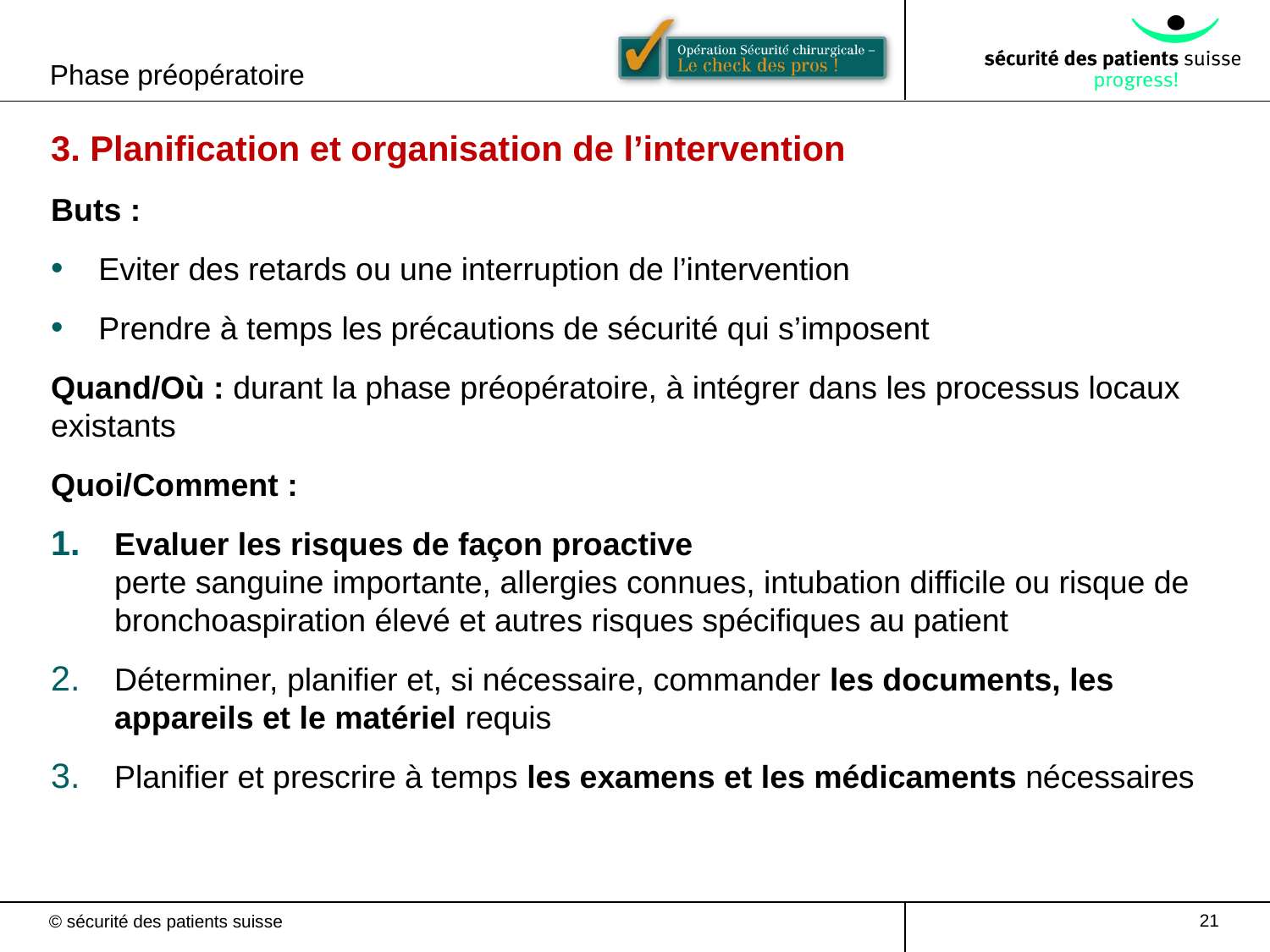

Phase préopératoire
3. Planification et organisation de l’intervention
Buts :
Eviter des retards ou une interruption de l’intervention
Prendre à temps les précautions de sécurité qui s’imposent
Quand/Où : durant la phase préopératoire, à intégrer dans les processus locaux existants
Quoi/Comment :
Evaluer les risques de façon proactive
perte sanguine importante, allergies connues, intubation difficile ou risque de bronchoaspiration élevé et autres risques spécifiques au patient
Déterminer, planifier et, si nécessaire, commander les documents, les appareils et le matériel requis
Planifier et prescrire à temps les examens et les médicaments nécessaires

21
© sécurité des patients suisse